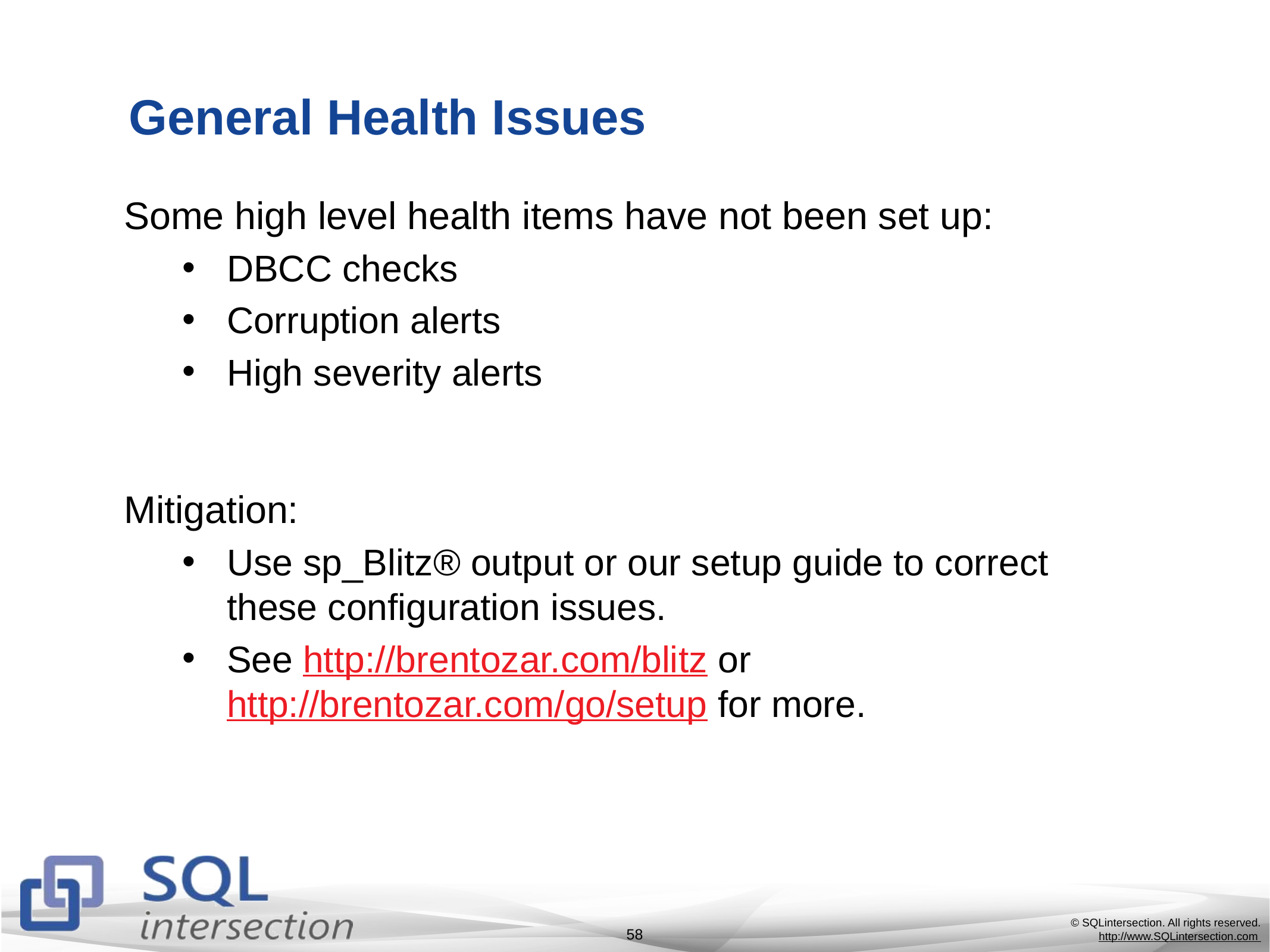

# General Health Issues
Some high level health items have not been set up:
DBCC checks
Corruption alerts
High severity alerts

Mitigation:
Use sp_Blitz® output or our setup guide to correct these configuration issues.
See http://brentozar.com/blitz or http://brentozar.com/go/setup for more.